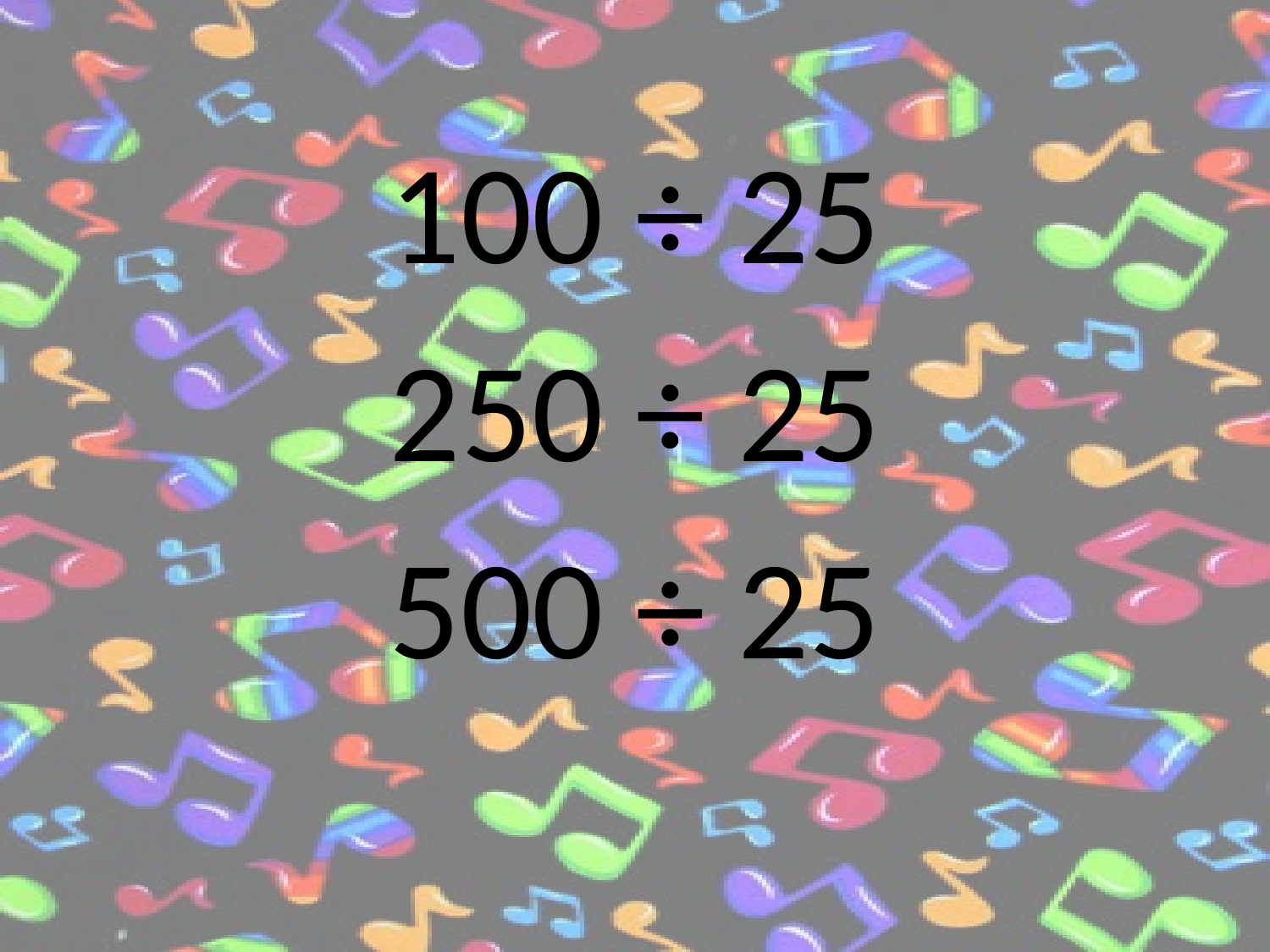

100 ÷ 25
250 ÷ 25
500 ÷ 25